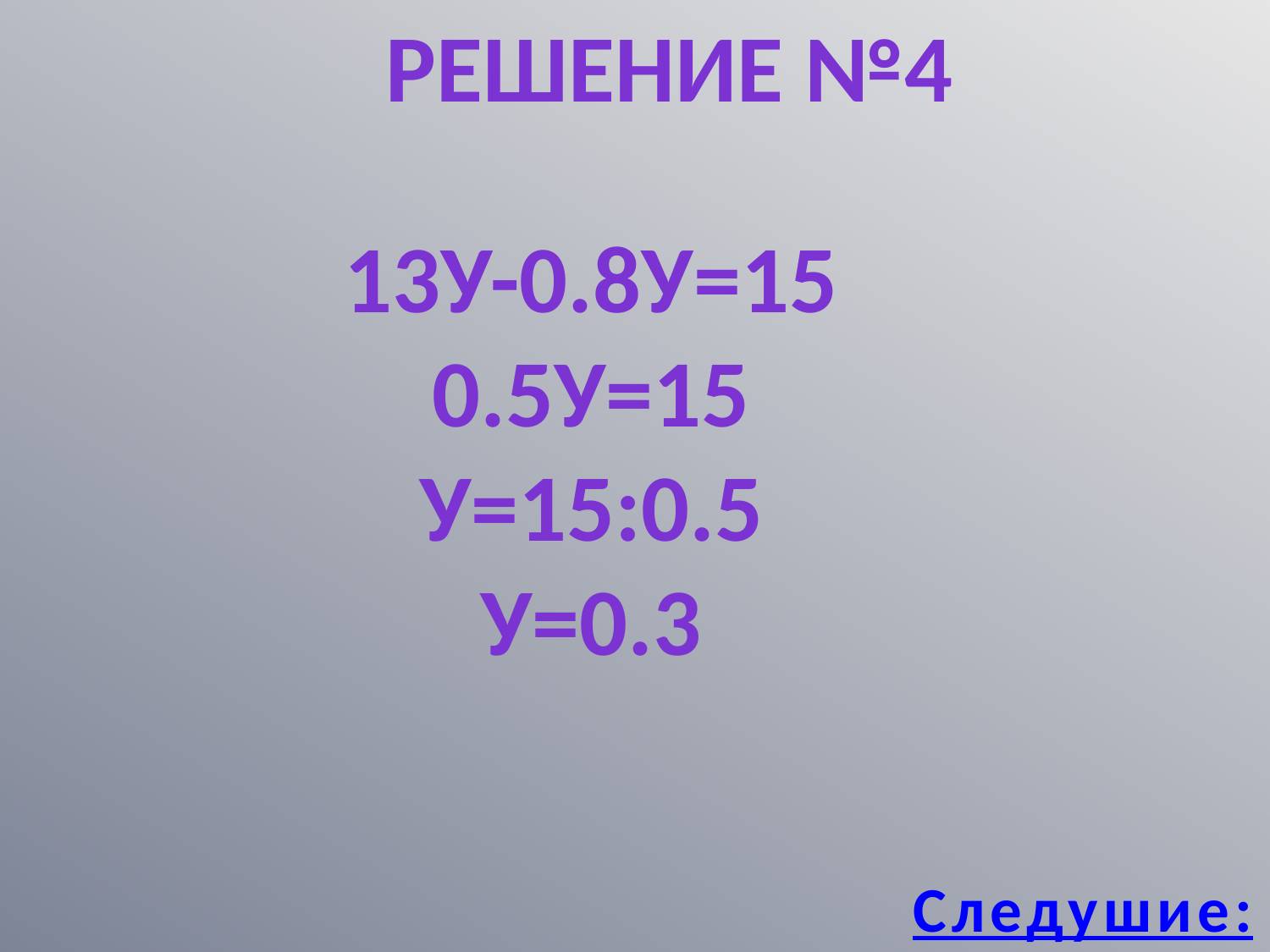

Решение №4
13у-0.8у=15
0.5у=15
У=15:0.5
У=0.3

Следушие: